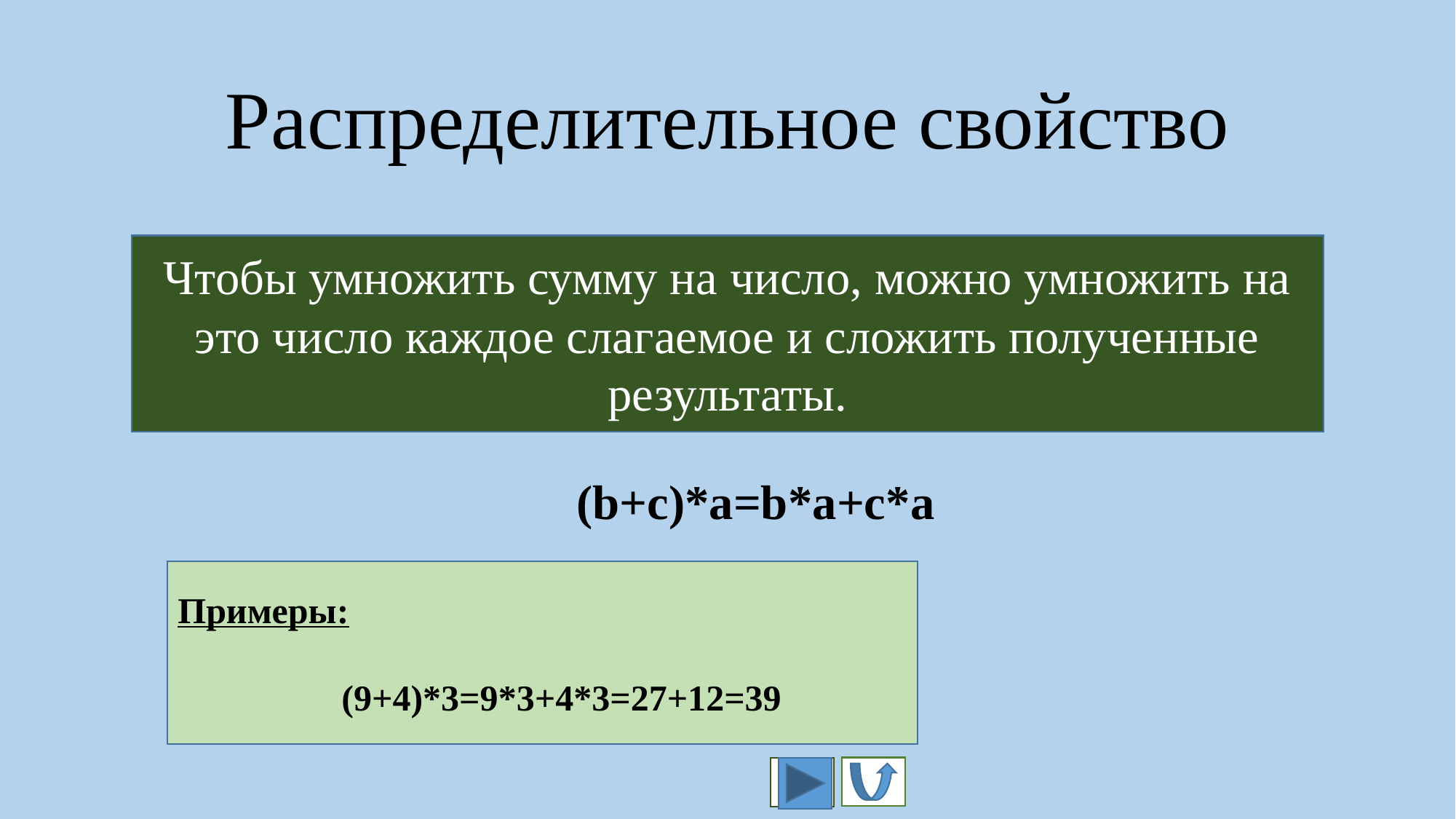

# Распределительное свойство
Чтобы умножить сумму на число, можно умножить на это число каждое слагаемое и сложить полученные результаты.
(b+c)*a=b*a+c*a
Примеры:

                  (9+4)*3=9*3+4*3=27+12=39